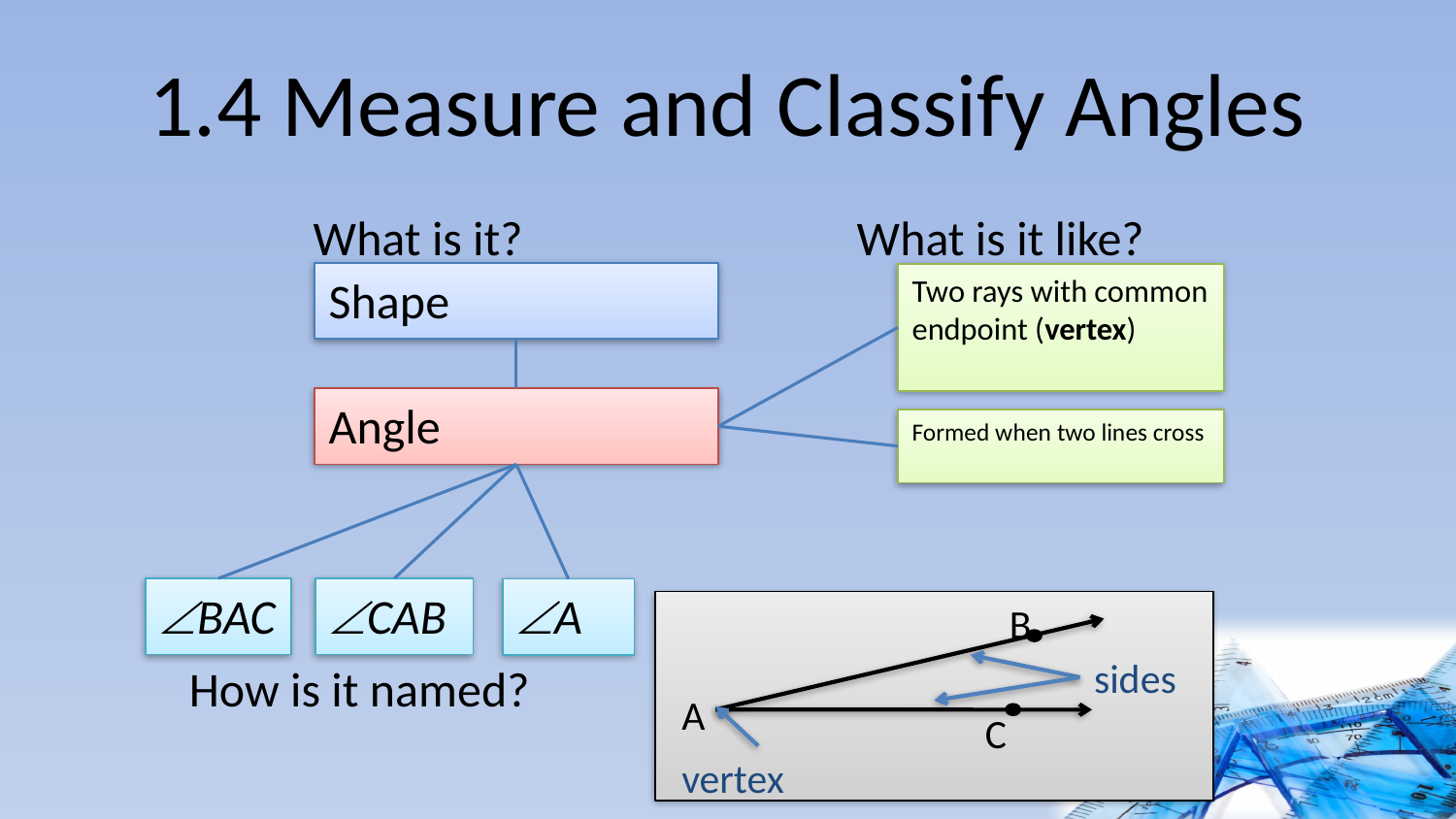

# 1.4 Measure and Classify Angles
What is it?
What is it like?
Shape
Two rays with common endpoint (vertex)
Angle
Formed when two lines cross
∠A
∠BAC
∠CAB

B

A
C

sides
How is it named?
vertex